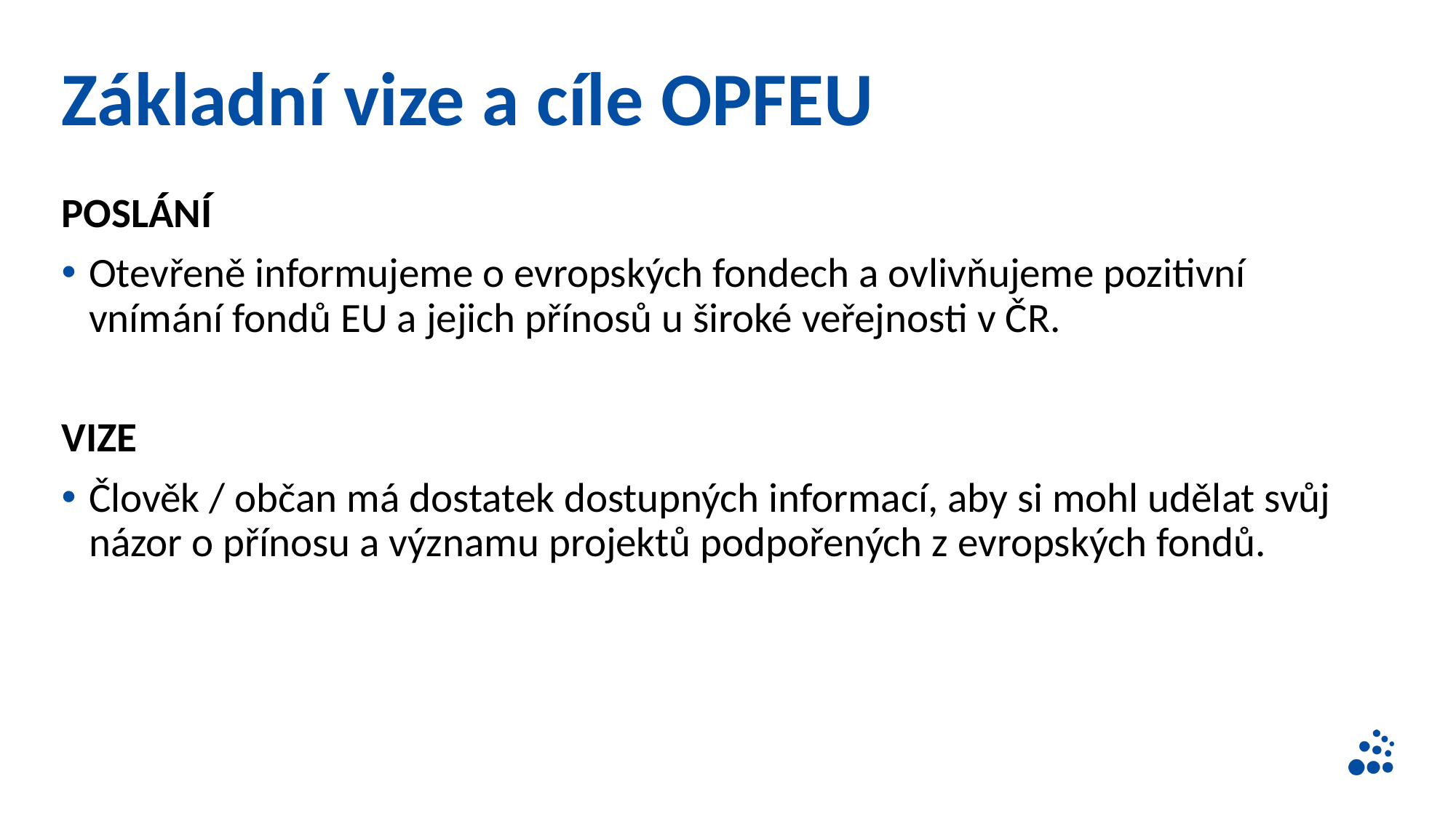

# Základní vize a cíle OPFEU
POSLÁNÍ
Otevřeně informujeme o evropských fondech a ovlivňujeme pozitivní vnímání fondů EU a jejich přínosů u široké veřejnosti v ČR.

VIZE
Člověk / občan má dostatek dostupných informací, aby si mohl udělat svůj názor o přínosu a významu projektů podpořených z evropských fondů.